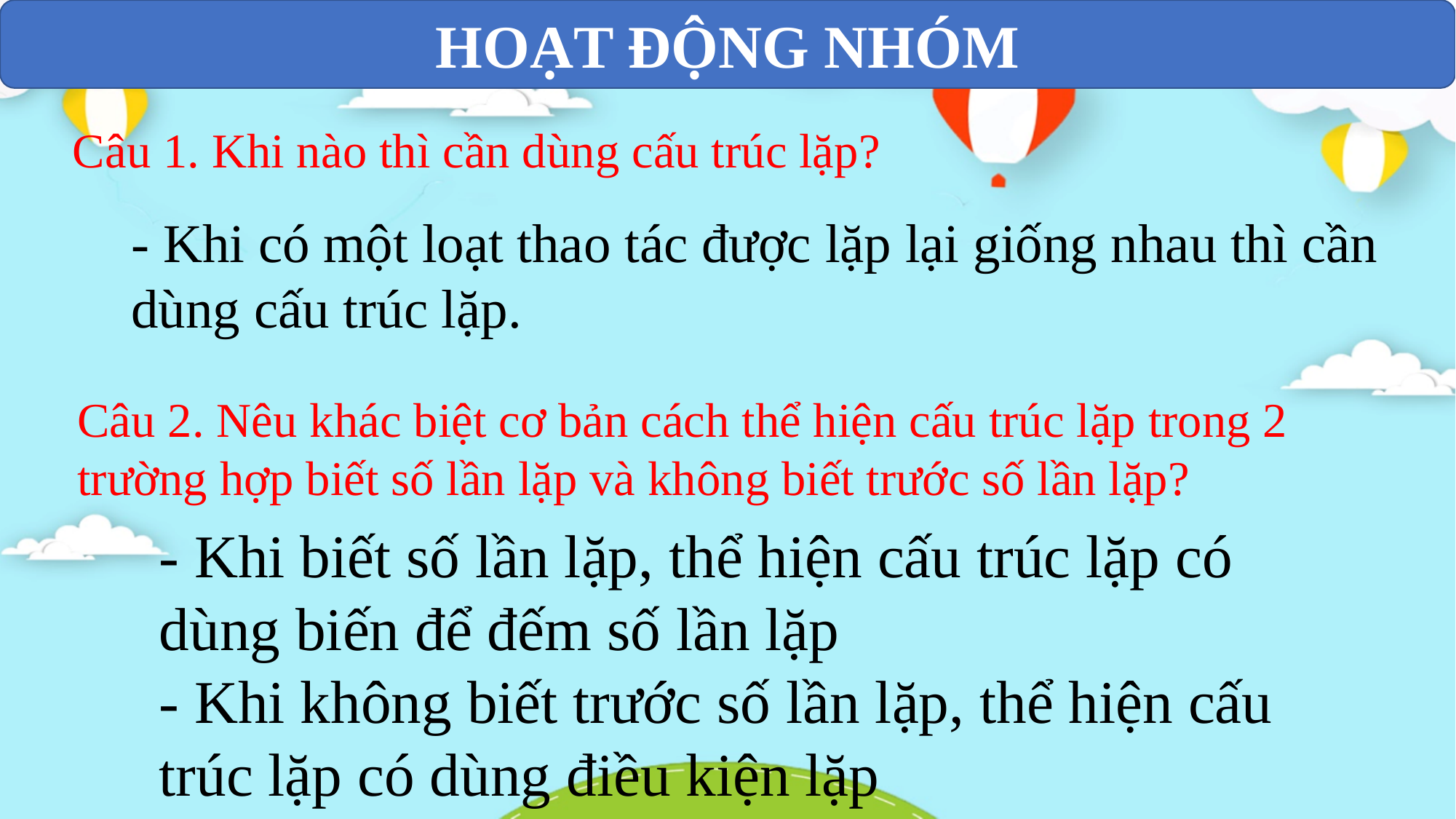

HOẠT ĐỘNG NHÓM
    Câu 1. Khi nào thì cần dùng cấu trúc lặp?

- Khi có một loạt thao tác được lặp lại giống nhau thì cần dùng cấu trúc lặp.
Câu 2. Nêu khác biệt cơ bản cách thể hiện cấu trúc lặp trong 2 trường hợp biết số lần lặp và không biết trước số lần lặp?
- Khi biết số lần lặp, thể hiện cấu trúc lặp có dùng biến để đếm số lần lặp
- Khi không biết trước số lần lặp, thể hiện cấu trúc lặp có dùng điều kiện lặp